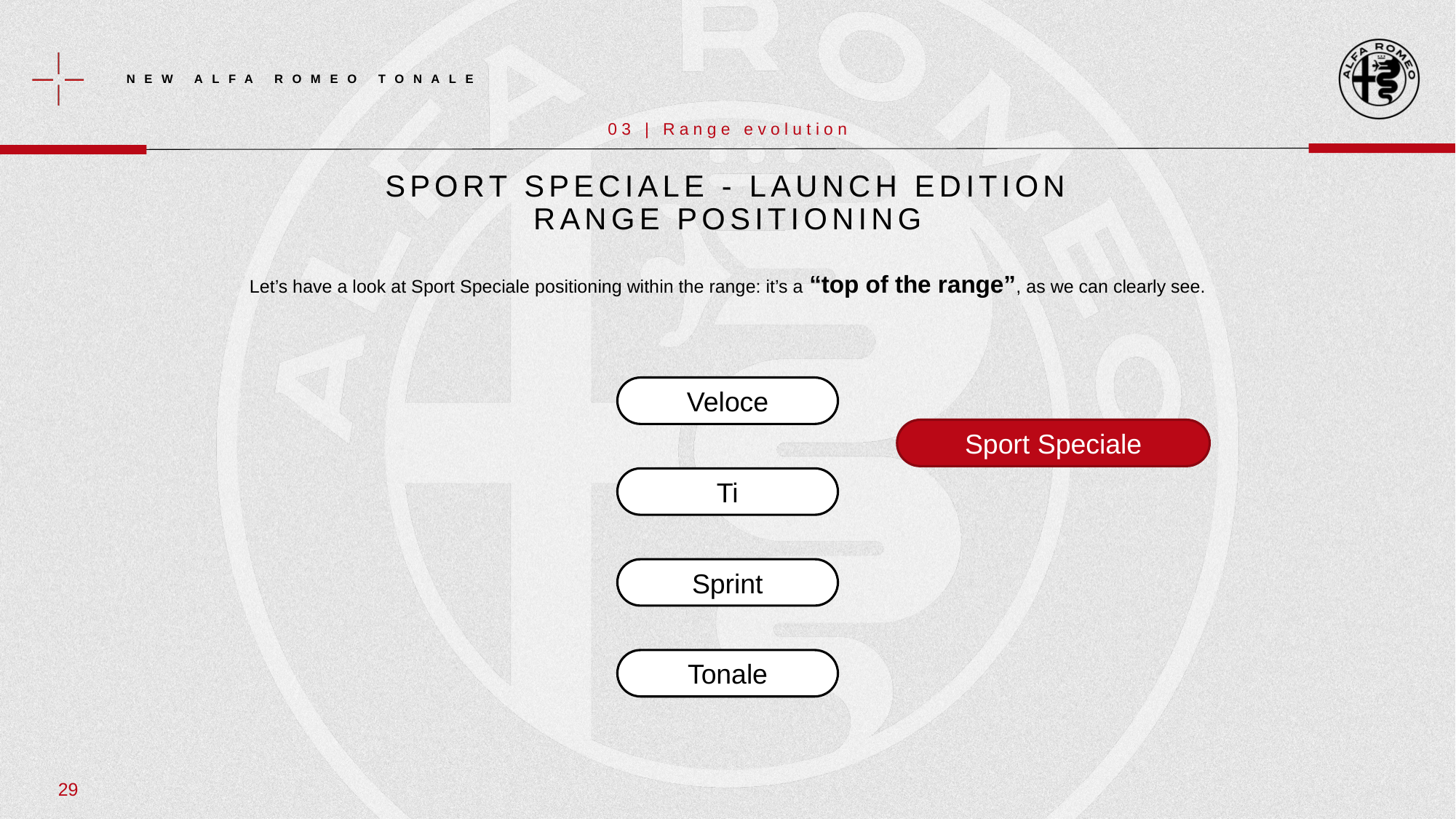

03 | Range evolution
# Sport Speciale - LAUNCH EDITION range positioning
Let’s have a look at Sport Speciale positioning within the range: it’s a “top of the range”, as we can clearly see.
Veloce
Sport Speciale
Ti
Sprint
Tonale